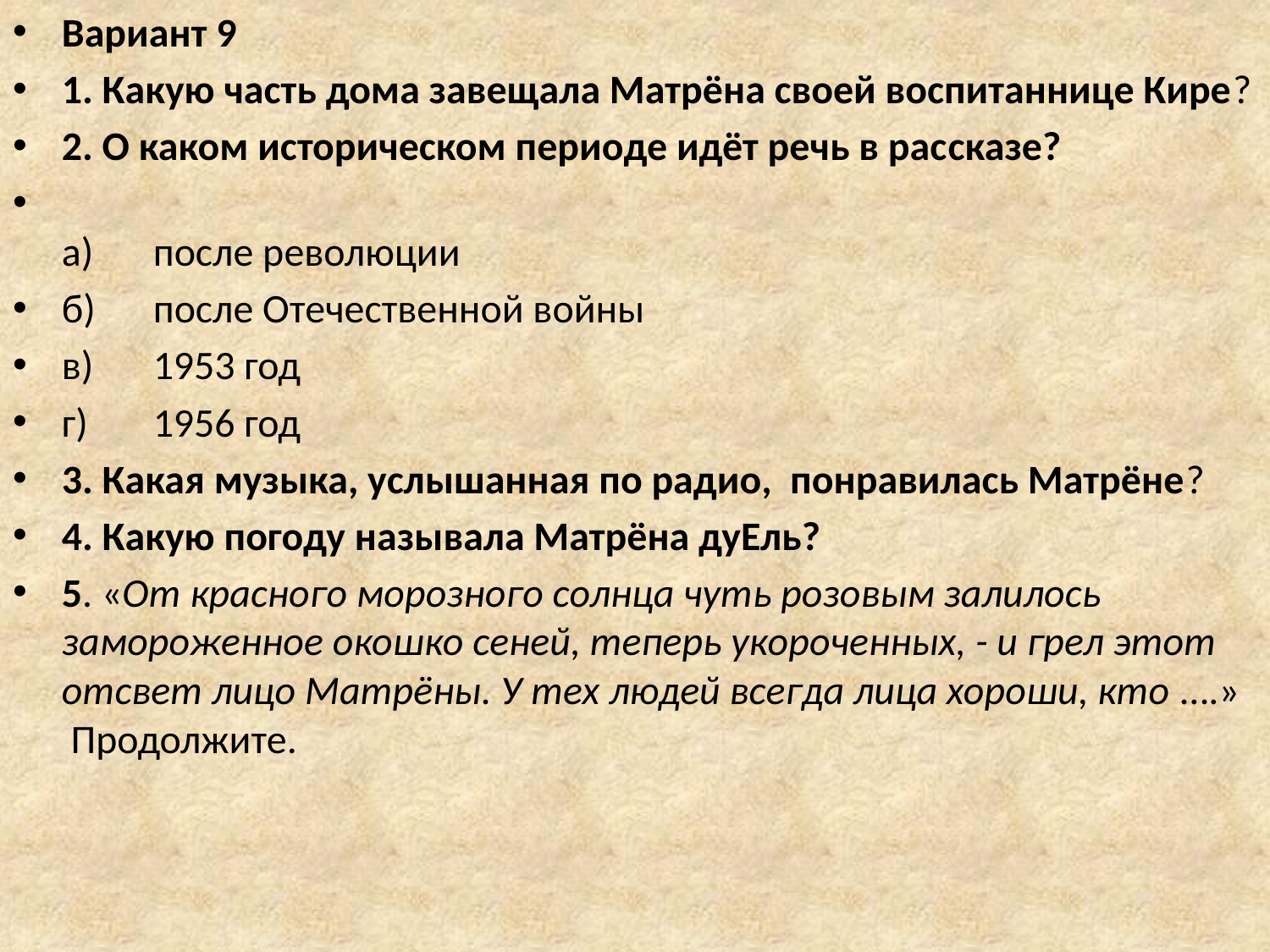

Вариант 9
1. Какую часть дома завещала Матрёна своей воспитаннице Кире?
2. О каком историческом периоде идёт речь в рас­сказе?
а)	после революции
б)	после Отечественной войны
в)	1953 год
г)	1956 год
3. Какая музыка, услышанная по радио,  понравилась Матрёне?
4. Какую погоду называла Матрёна дуЕль?
5. «От красного морозного солнца чуть розовым залилось замороженное окошко сеней, теперь укороченных, - и грел этот отсвет лицо Матрёны. У тех людей всегда лица хороши, кто ….»   Продолжите.

#